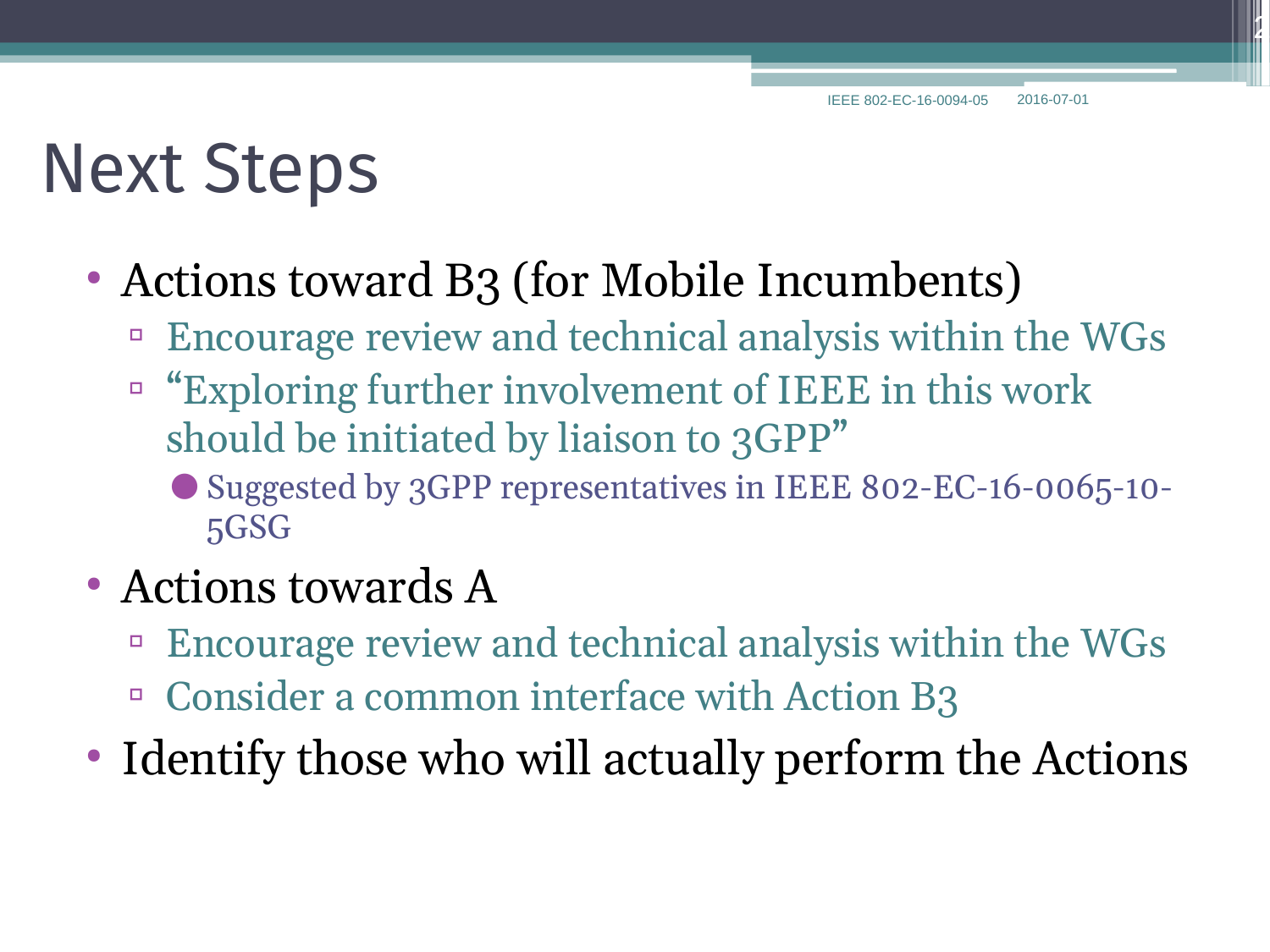

24
# Next Steps
Actions toward B3 (for Mobile Incumbents)
Encourage review and technical analysis within the WGs
“Exploring further involvement of IEEE in this work should be initiated by liaison to 3GPP”
Suggested by 3GPP representatives in IEEE 802-EC-16-0065-10-5GSG
Actions towards A
Encourage review and technical analysis within the WGs
Consider a common interface with Action B3
Identify those who will actually perform the Actions